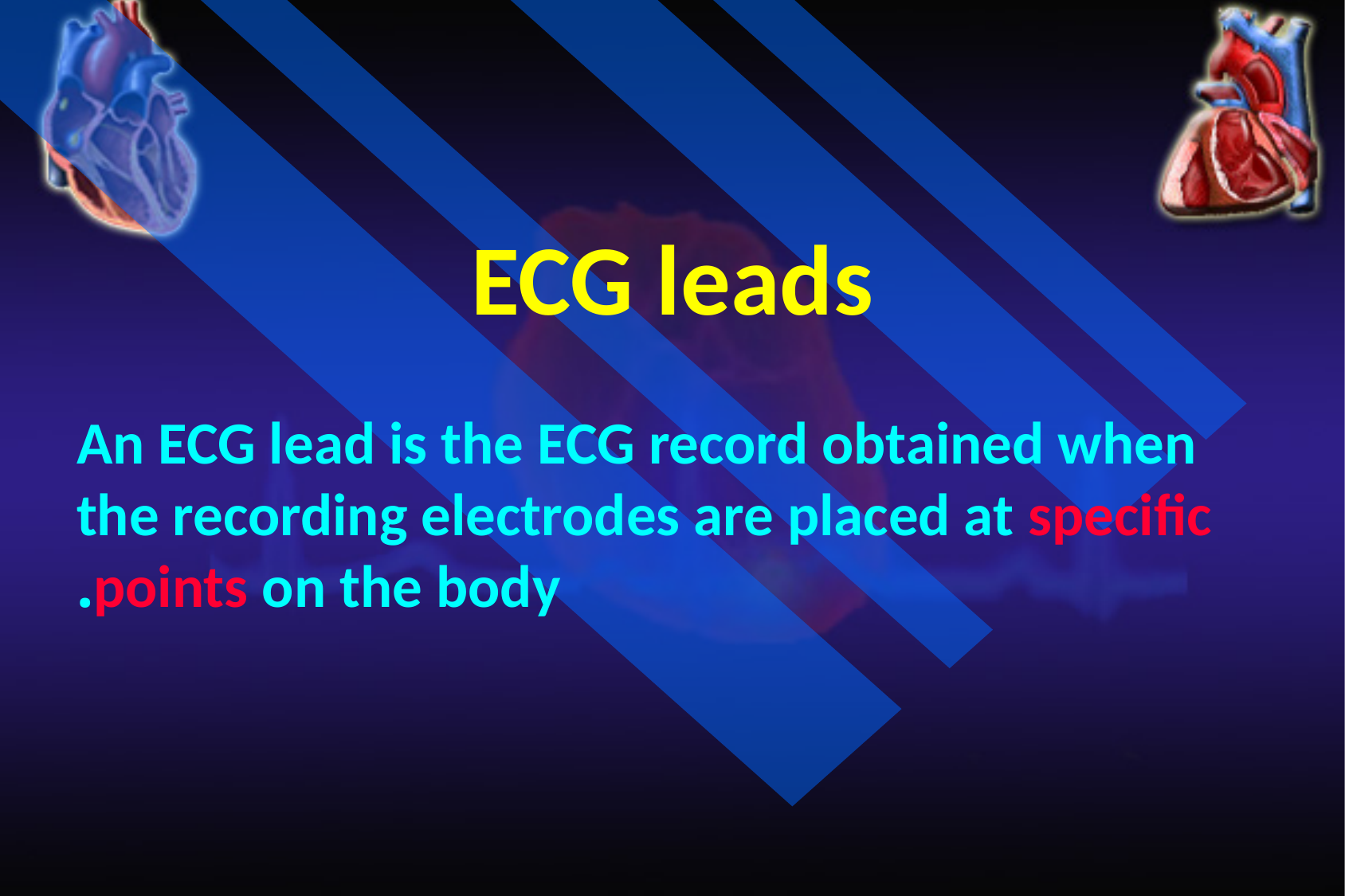

ECG leads
An ECG lead is the ECG record obtained when the recording electrodes are placed at specific points on the body.